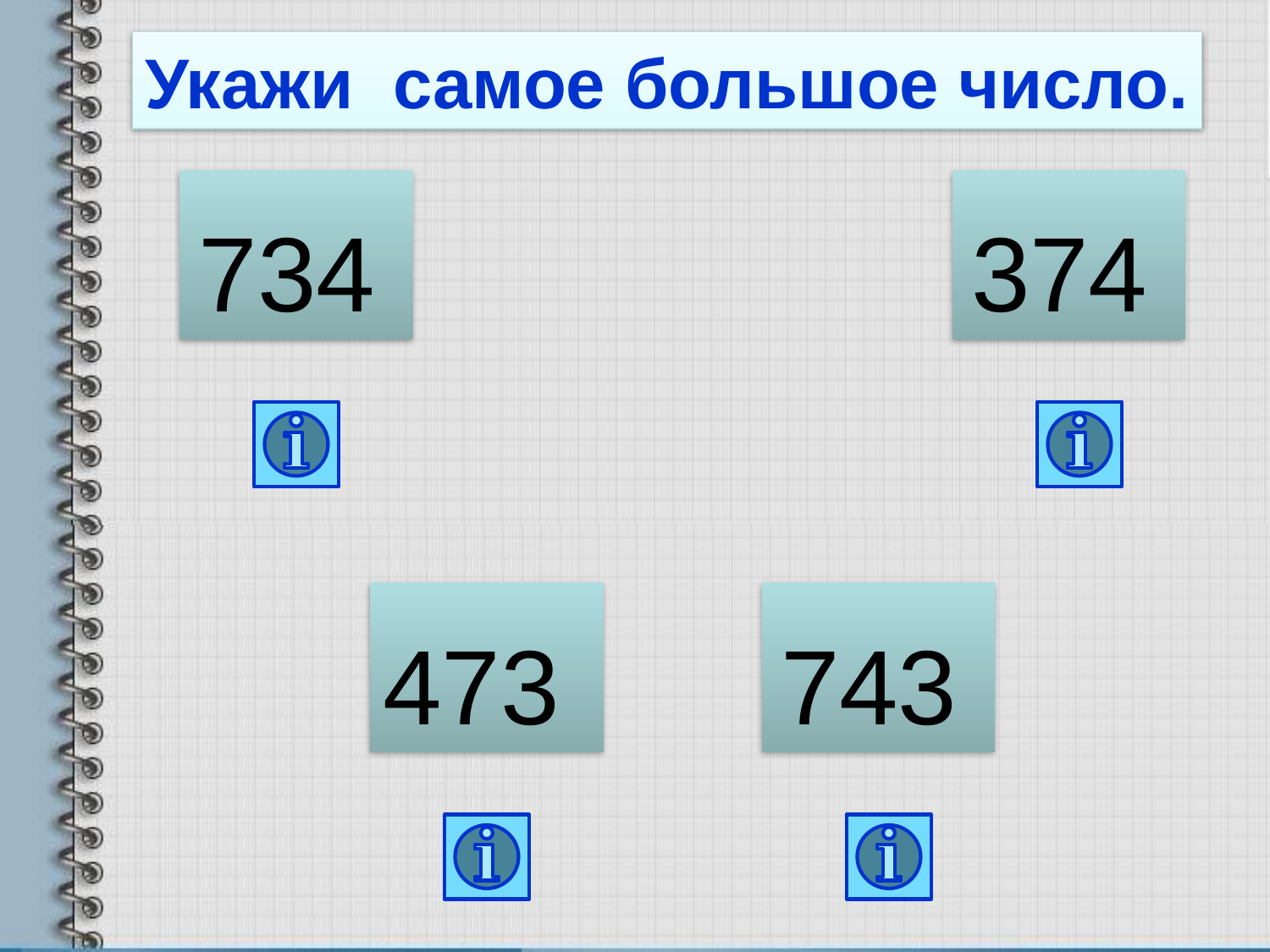

Укажи  самое большое число.

 734

 374

473

 743